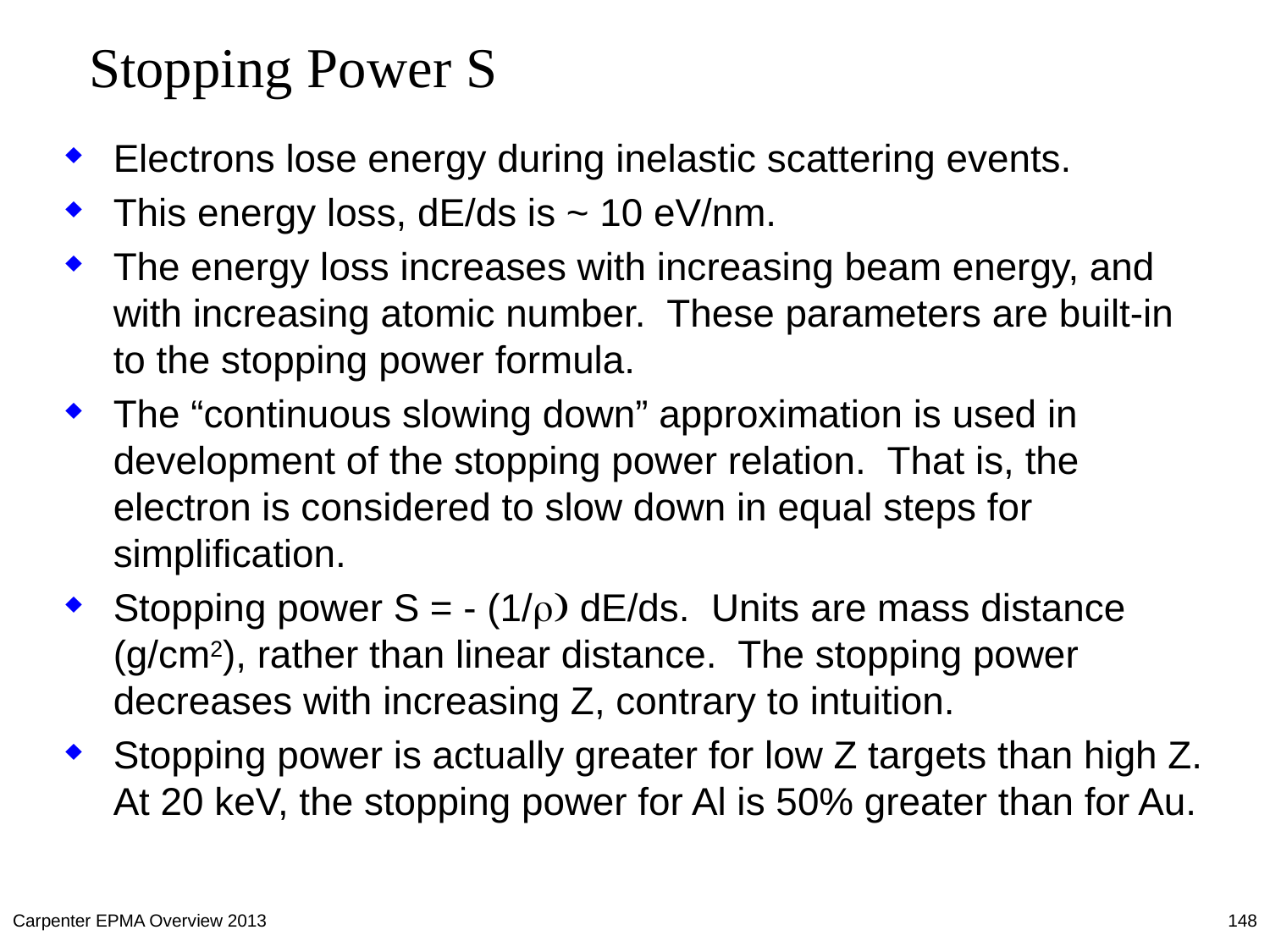

# Stopping Power S
Electrons lose energy during inelastic scattering events.
This energy loss, dE/ds is ~ 10 eV/nm.
The energy loss increases with increasing beam energy, and with increasing atomic number.  These parameters are built-in to the stopping power formula.
The “continuous slowing down” approximation is used in development of the stopping power relation.  That is, the electron is considered to slow down in equal steps for simplification.
Stopping power S = - (1/ρ) dE/ds.  Units are mass distance (g/cm2), rather than linear distance.  The stopping power decreases with increasing Z, contrary to intuition.
Stopping power is actually greater for low Z targets than high Z.  At 20 keV, the stopping power for Al is 50% greater than for Au.
Carpenter EPMA Overview 2013
148